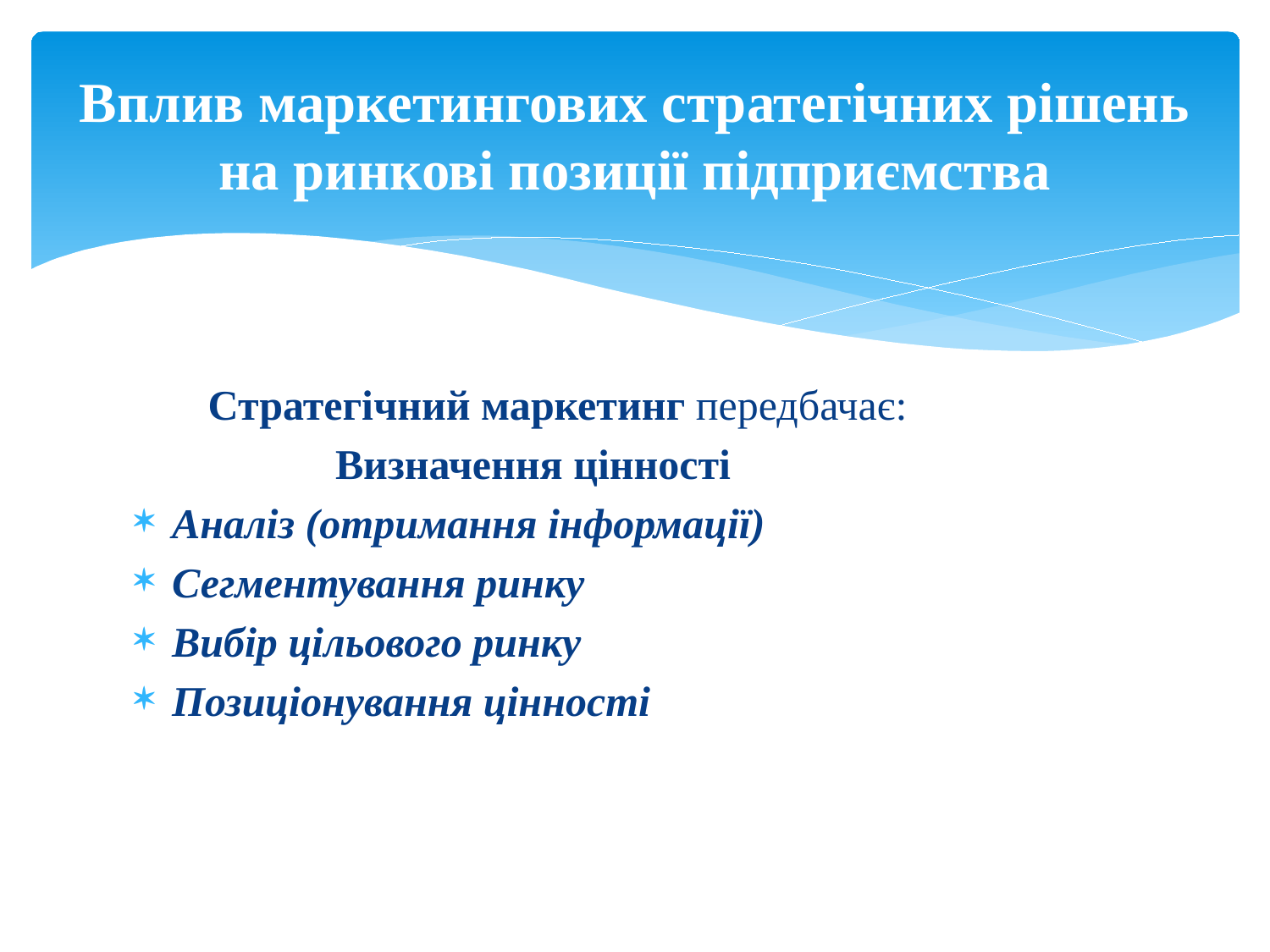

# Вплив маркетингових стратегічних рішень на ринкові позиції підприємства
       Стратегічний маркетинг передбачає:
                 Визначення цінності
Аналіз (отримання інформації)
Сегментування ринку
Вибір цільового ринку
Позиціонування цінності